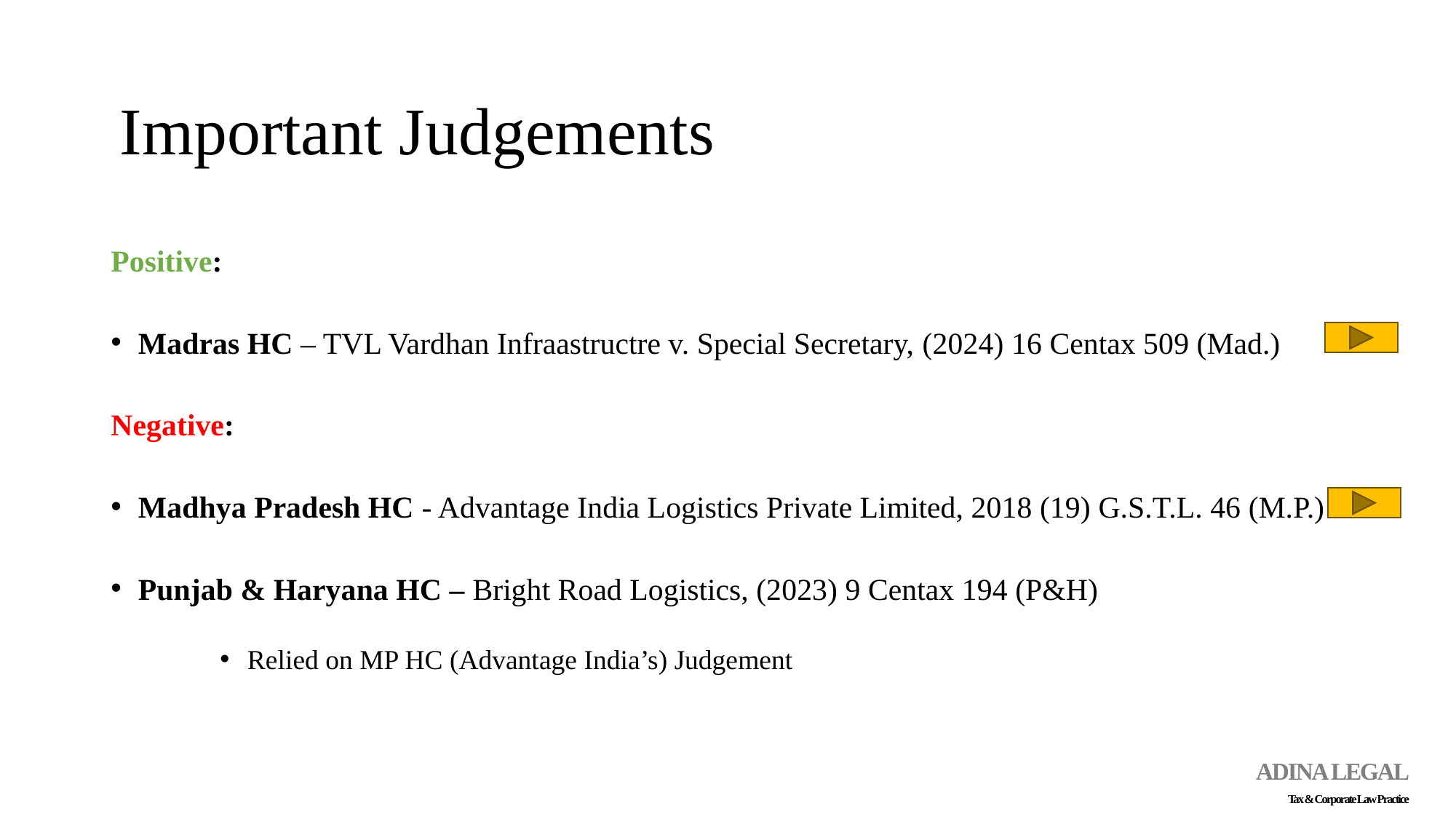

# Important Judgements
Positive:
Madras HC – TVL Vardhan Infraastructre v. Special Secretary, (2024) 16 Centax 509 (Mad.)
Negative:
Madhya Pradesh HC - Advantage India Logistics Private Limited, 2018 (19) G.S.T.L. 46 (M.P.)
Punjab & Haryana HC – Bright Road Logistics, (2023) 9 Centax 194 (P&H)
Relied on MP HC (Advantage India’s) Judgement